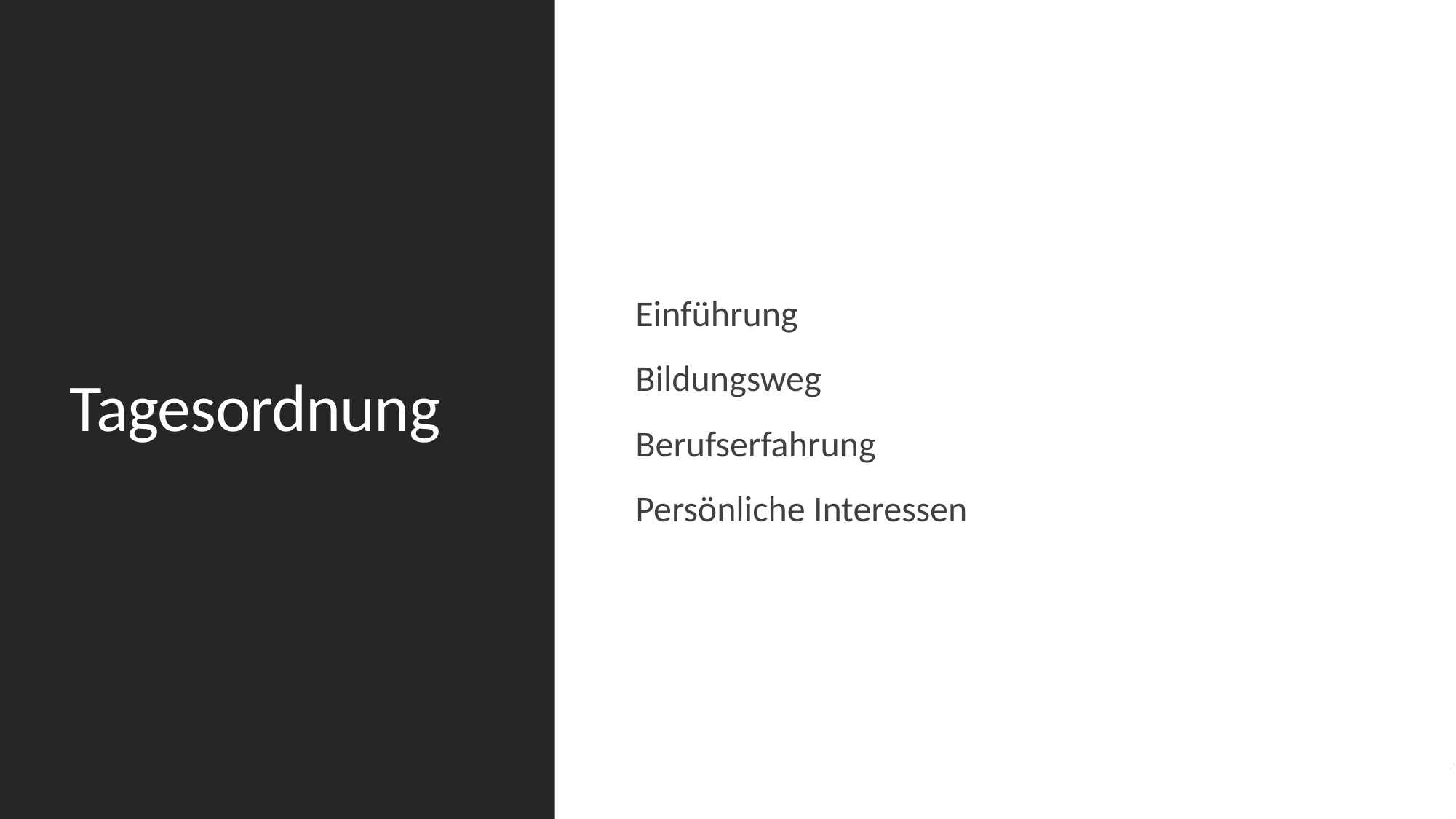

# Tagesordnung
Einführung
Bildungsweg
Berufserfahrung
Persönliche Interessen